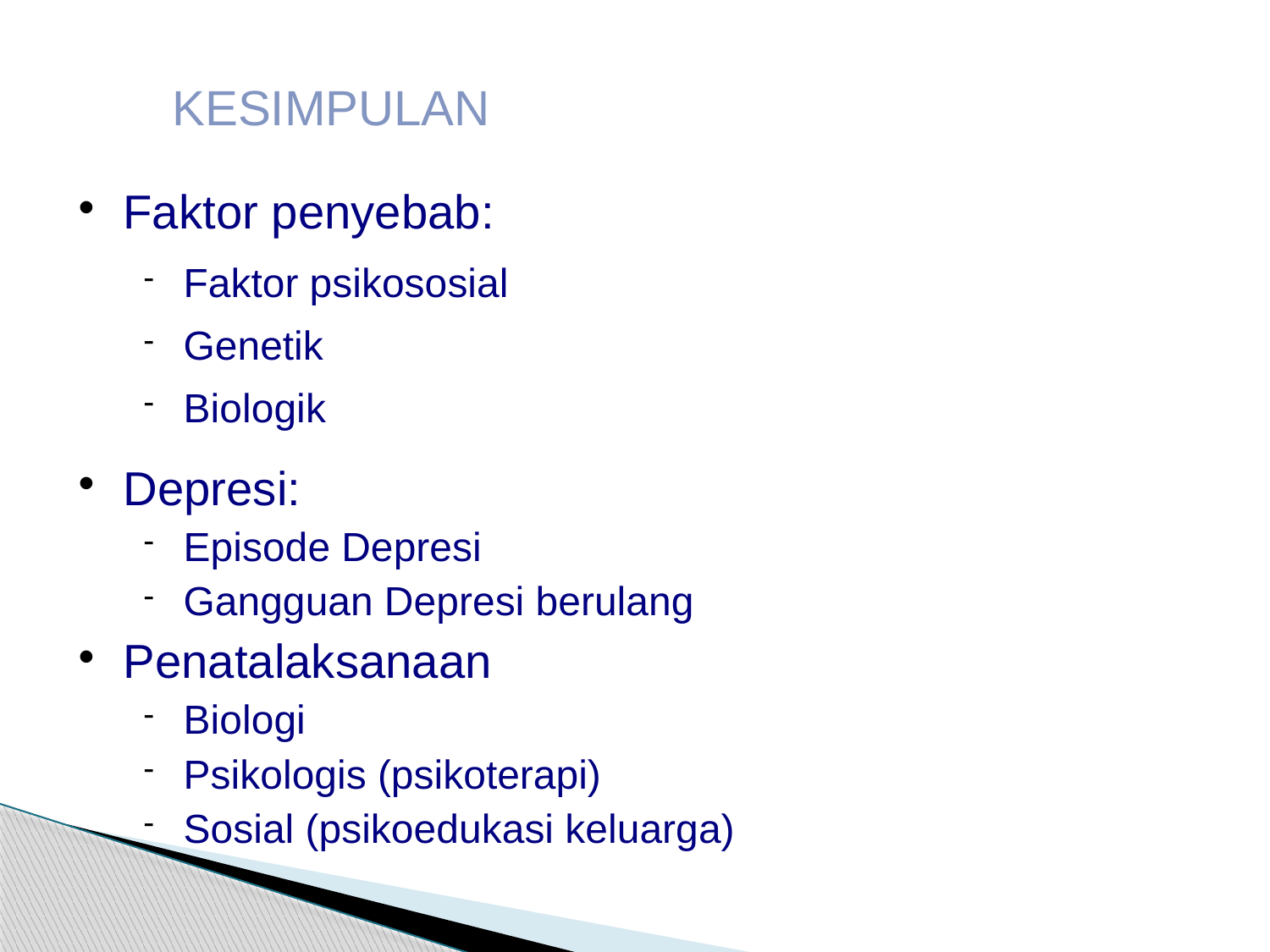

KESIMPULAN
Faktor penyebab:
Faktor psikososial
Genetik
Biologik
Depresi:
Episode Depresi
Gangguan Depresi berulang
Penatalaksanaan
Biologi
Psikologis (psikoterapi)‏
Sosial (psikoedukasi keluarga)‏